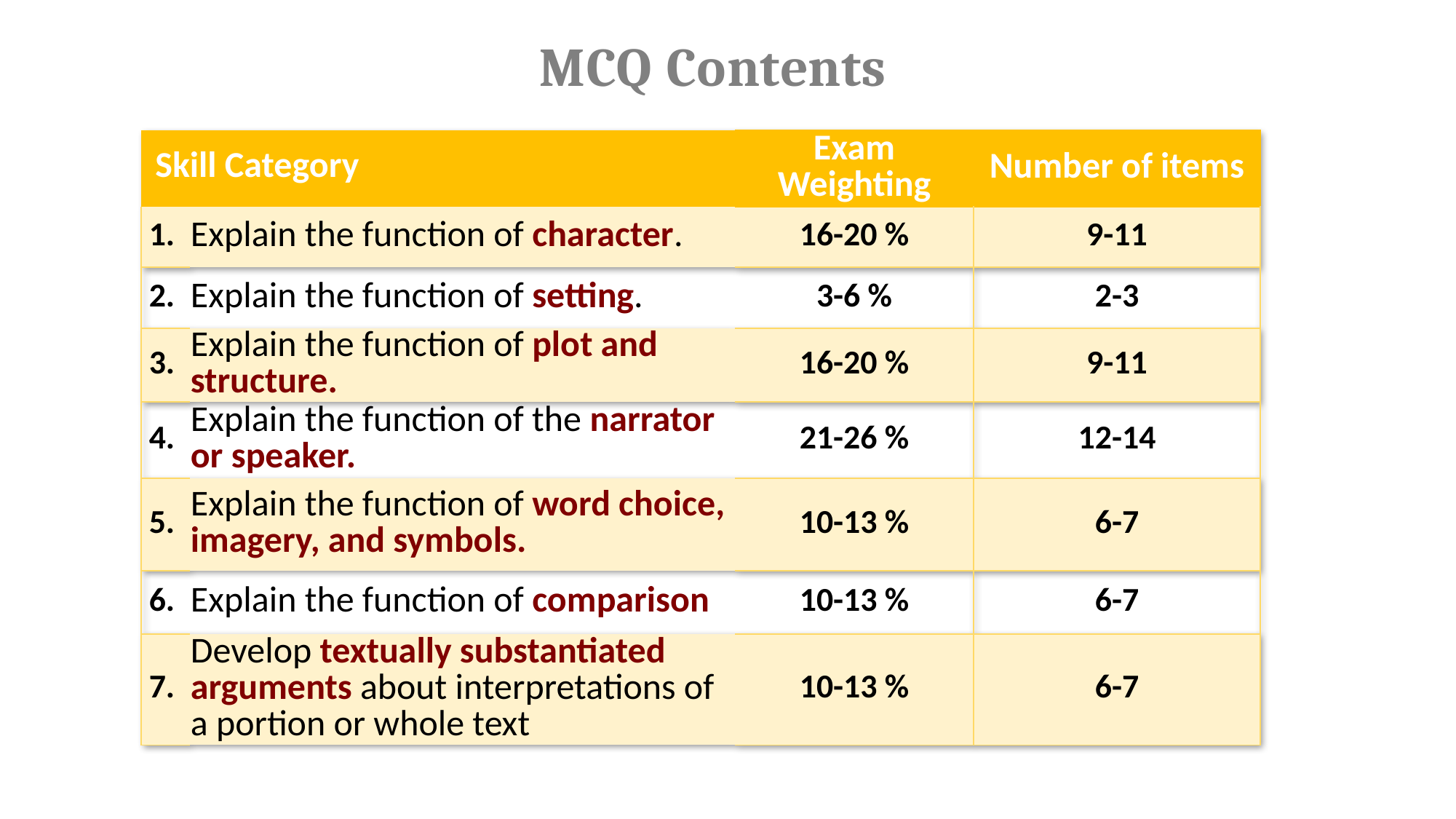

MCQ Contents
| Skill Category |  | Exam Weighting | Number of items |
| --- | --- | --- | --- |
| 1. | Explain the function of character. | 16-20 % | 9-11 |
| 2. | Explain the function of setting. | 3-6 % | 2-3 |
| 3. | Explain the function of plot and structure. | 16-20 % | 9-11 |
| 4. | Explain the function of the narrator or speaker. | 21-26 % | 12-14 |
| 5. | Explain the function of word choice, imagery, and symbols. | 10-13 % | 6-7 |
| 6. | Explain the function of comparison | 10-13 % | 6-7 |
| 7. | Develop textually substantiated arguments about interpretations of a portion or whole text | 10-13 % | 6-7 |